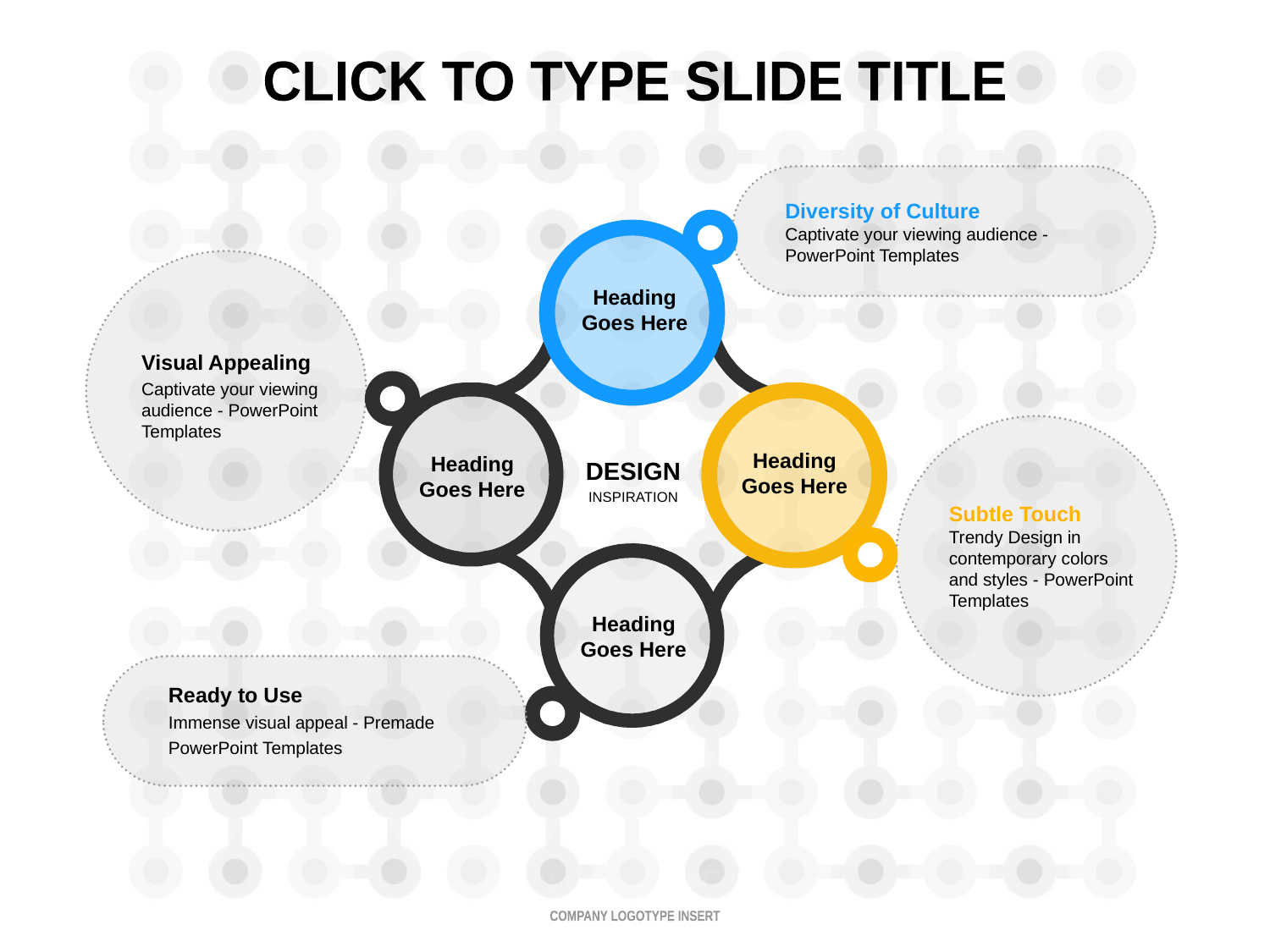

CLICK TO TYPE SLIDE TITLE

Diversity of Culture
Captivate your viewing audience - PowerPoint Templates

Heading
Goes Here
Visual Appealing
Captivate your viewing
audience - PowerPoint
Templates

Heading
Goes Here
DESIGN
INSPIRATION
Heading
Goes Here
Subtle Touch
Trendy Design in contemporary colors and styles - PowerPoint Templates

Heading
Goes Here

Ready to Use
Immense visual appeal - Premade PowerPoint Templates

' LOGOTYPE '
COMPANY LOGOTYPE INSERT